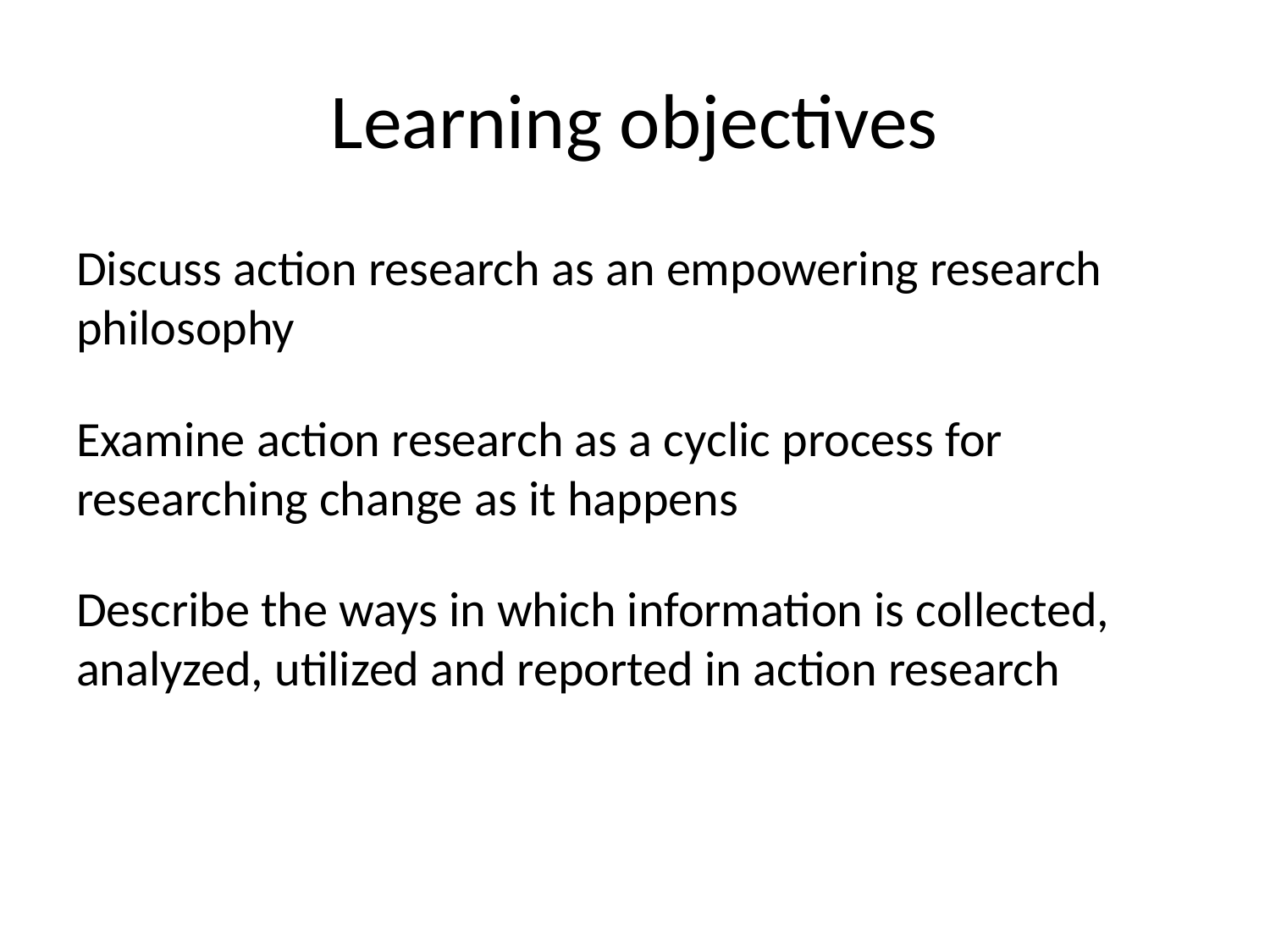

# Learning objectives
Discuss action research as an empowering research philosophy
Examine action research as a cyclic process for researching change as it happens
Describe the ways in which information is collected, analyzed, utilized and reported in action research